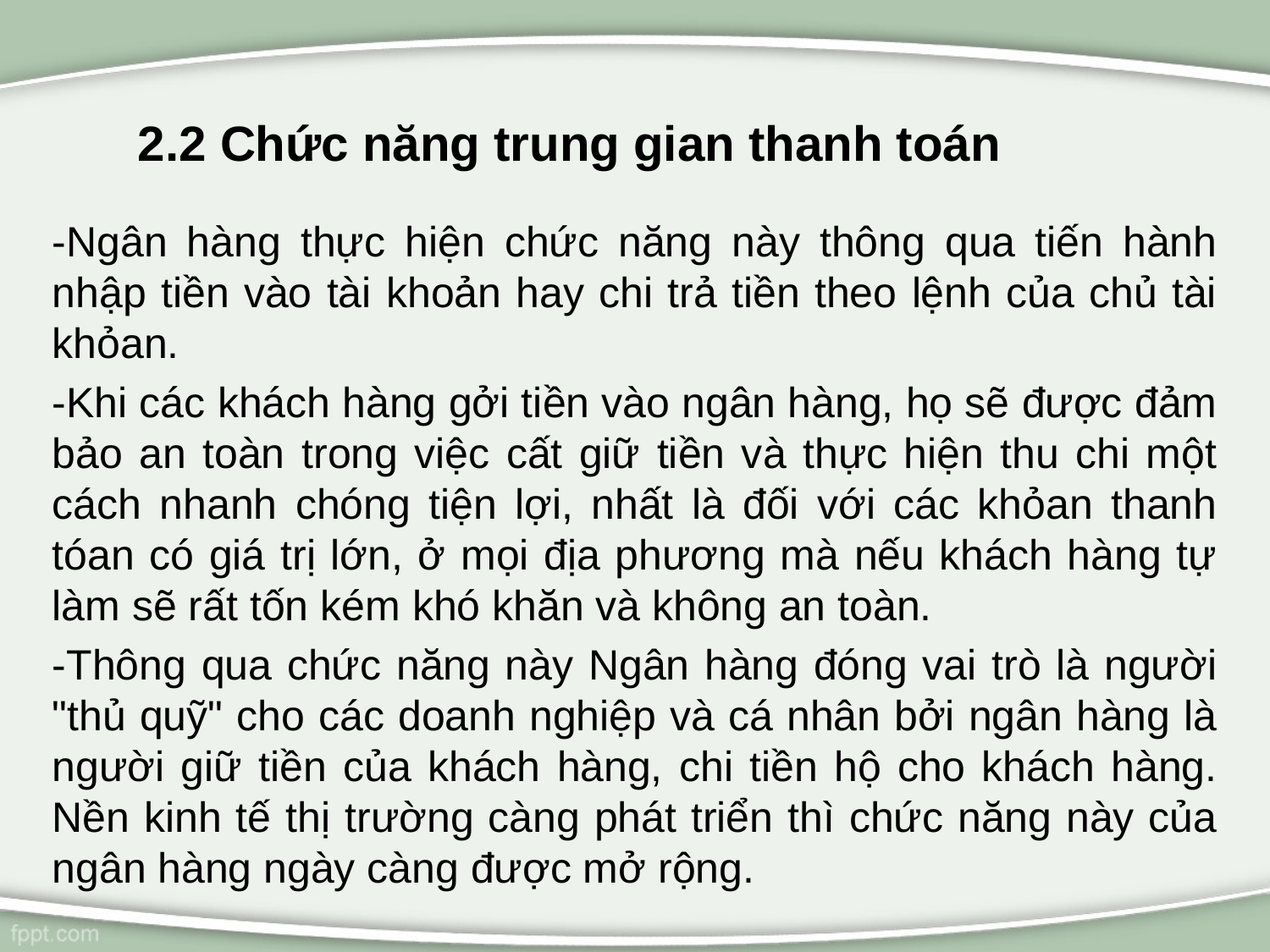

# 2.2 Chức năng trung gian thanh toán
-Ngân hàng thực hiện chức năng này thông qua tiến hành nhập tiền vào tài khoản hay chi trả tiền theo lệnh của chủ tài khỏan.
-Khi các khách hàng gởi tiền vào ngân hàng, họ sẽ được đảm bảo an toàn trong việc cất giữ tiền và thực hiện thu chi một cách nhanh chóng tiện lợi, nhất là đối với các khỏan thanh tóan có giá trị lớn, ở mọi địa phương mà nếu khách hàng tự làm sẽ rất tốn kém khó khăn và không an toàn.
-Thông qua chức năng này Ngân hàng đóng vai trò là người "thủ quỹ" cho các doanh nghiệp và cá nhân bởi ngân hàng là người giữ tiền của khách hàng, chi tiền hộ cho khách hàng. Nền kinh tế thị trường càng phát triển thì chức năng này của ngân hàng ngày càng được mở rộng.